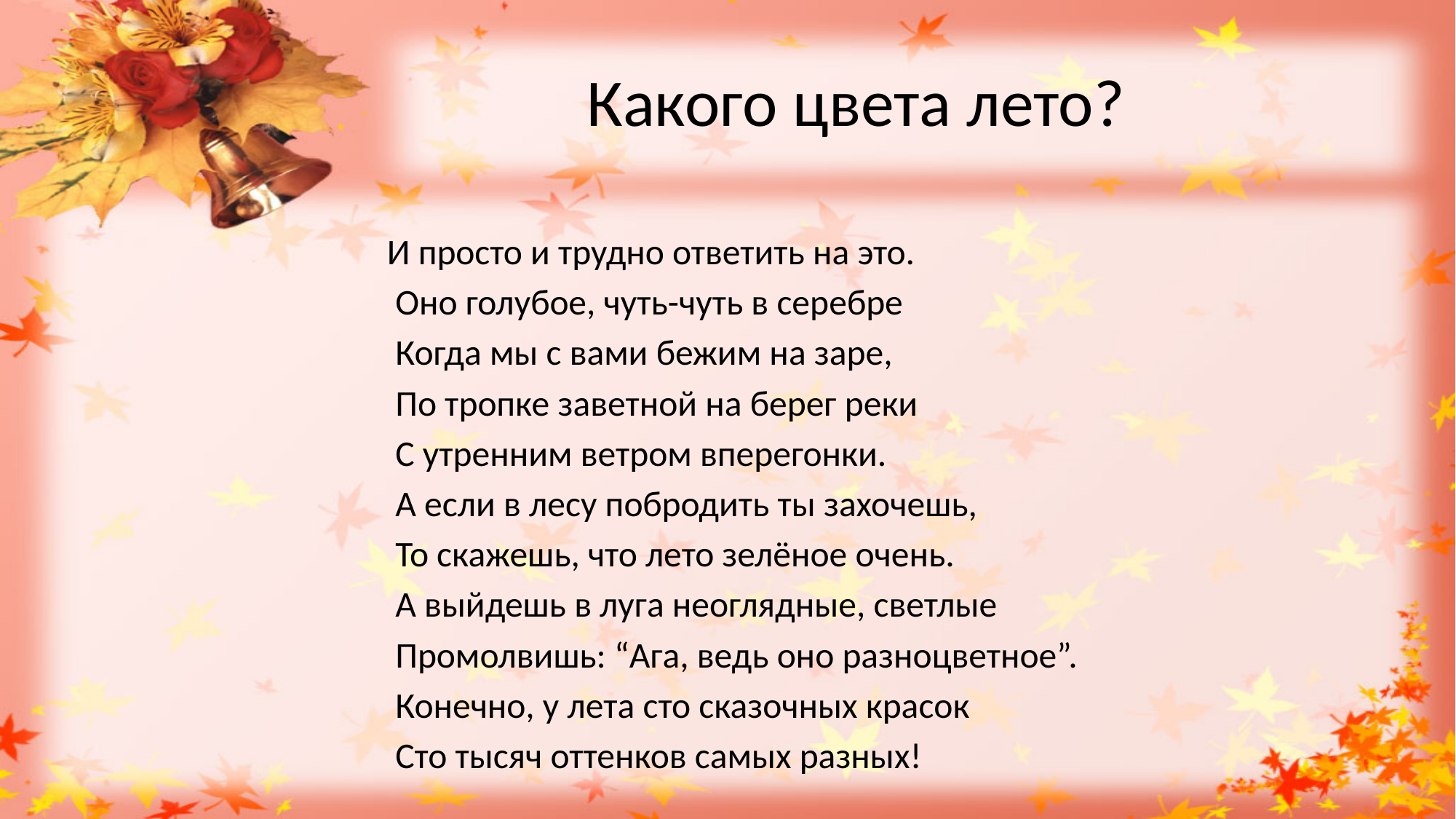

# Какого цвета лето?
И просто и трудно ответить на это.
 Оно голубое, чуть-чуть в серебре
 Когда мы с вами бежим на заре,
 По тропке заветной на берег реки
 С утренним ветром вперегонки.
 А если в лесу побродить ты захочешь,
 То скажешь, что лето зелёное очень.
 А выйдешь в луга неоглядные, светлые
 Промолвишь: “Ага, ведь оно разноцветное”.
 Конечно, у лета сто сказочных красок
 Сто тысяч оттенков самых разных!